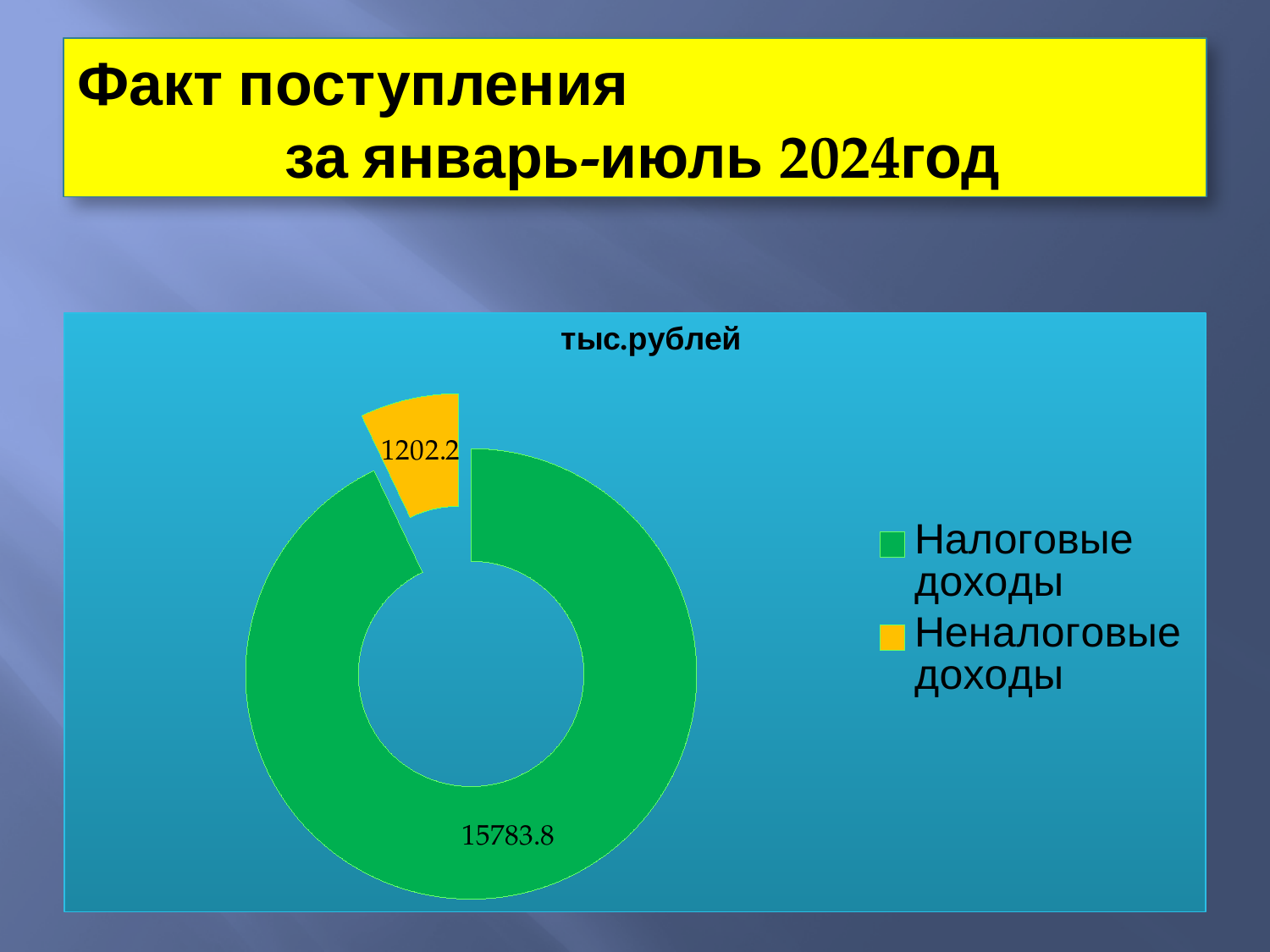

# Факт поступления                                       за январь-июль 2024год

### Chart: тыс.рублей

| Category | тыс.рублей |
|---|---|
| Налоговые доходы | 15783.8 |
| Неналоговые доходы | 1202.2 |